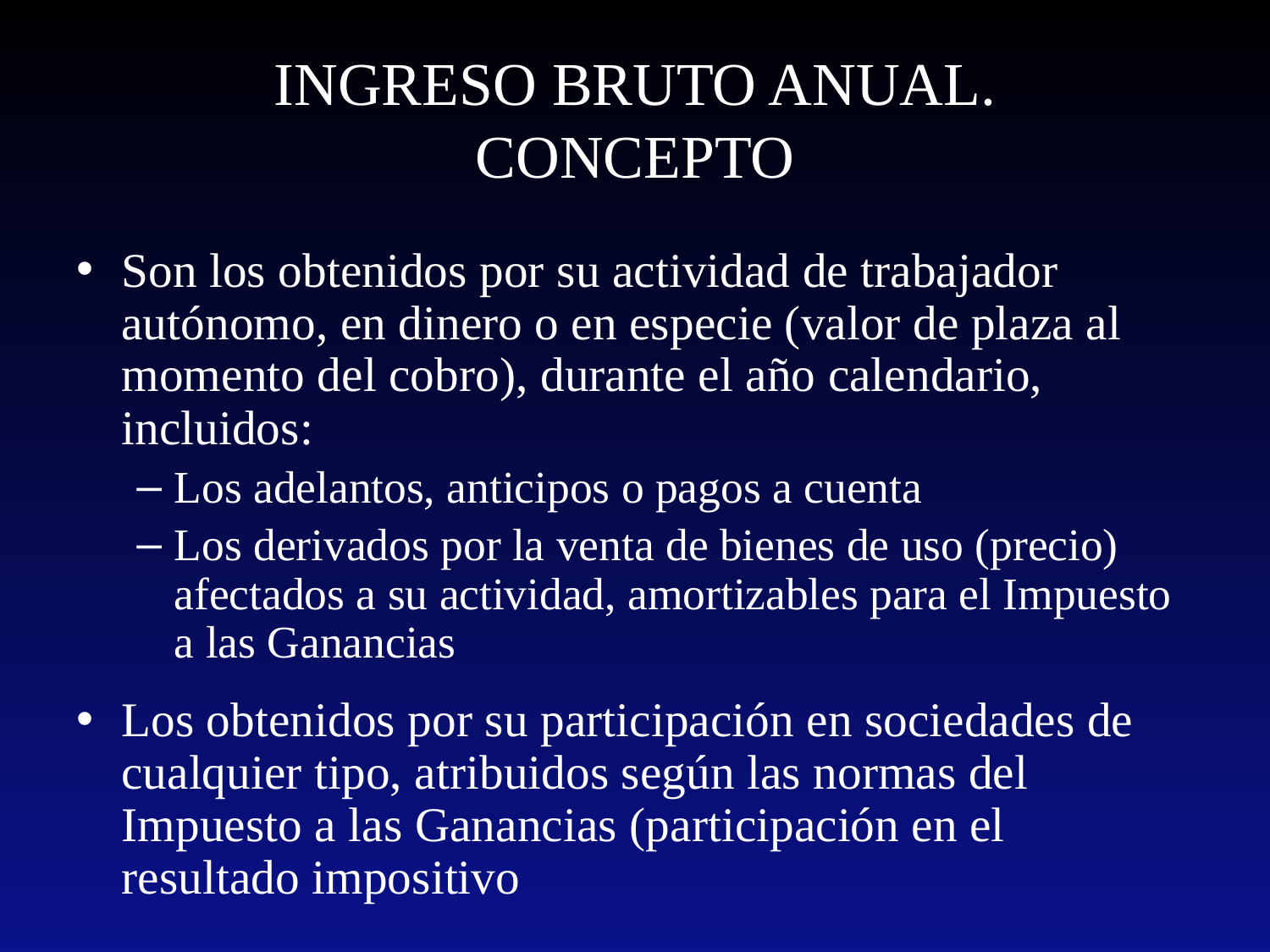

# INGRESO BRUTO ANUAL. CONCEPTO
Son los obtenidos por su actividad de trabajador autónomo, en dinero o en especie (valor de plaza al momento del cobro), durante el año calendario, incluidos:
Los adelantos, anticipos o pagos a cuenta
Los derivados por la venta de bienes de uso (precio) afectados a su actividad, amortizables para el Impuesto a las Ganancias

Los obtenidos por su participación en sociedades de cualquier tipo, atribuidos según las normas del Impuesto a las Ganancias (participación en el resultado impositivo